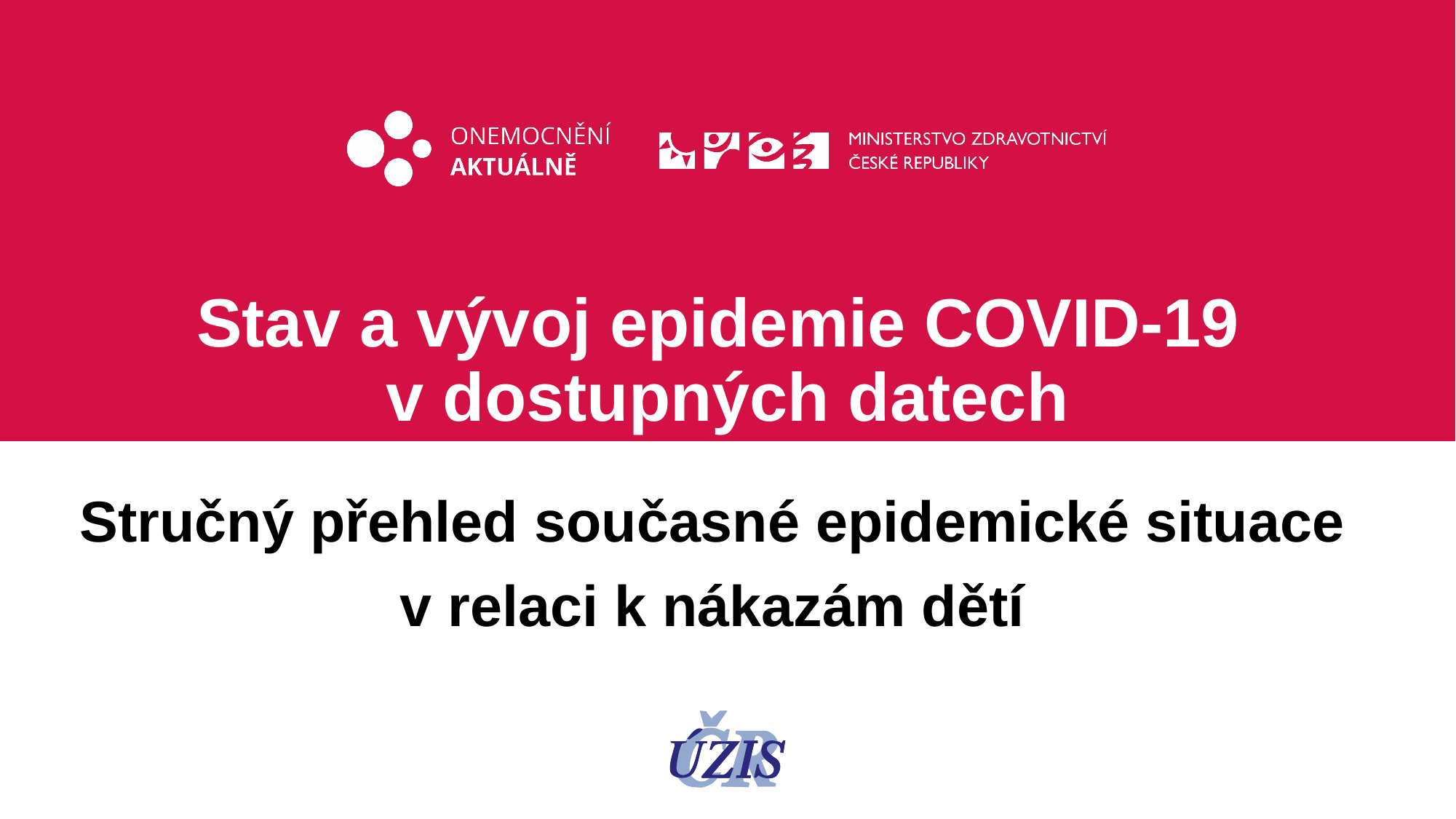

# Stav a vývoj epidemie COVID-19 v dostupných datech
Stručný přehled současné epidemické situace
v relaci k nákazám dětí